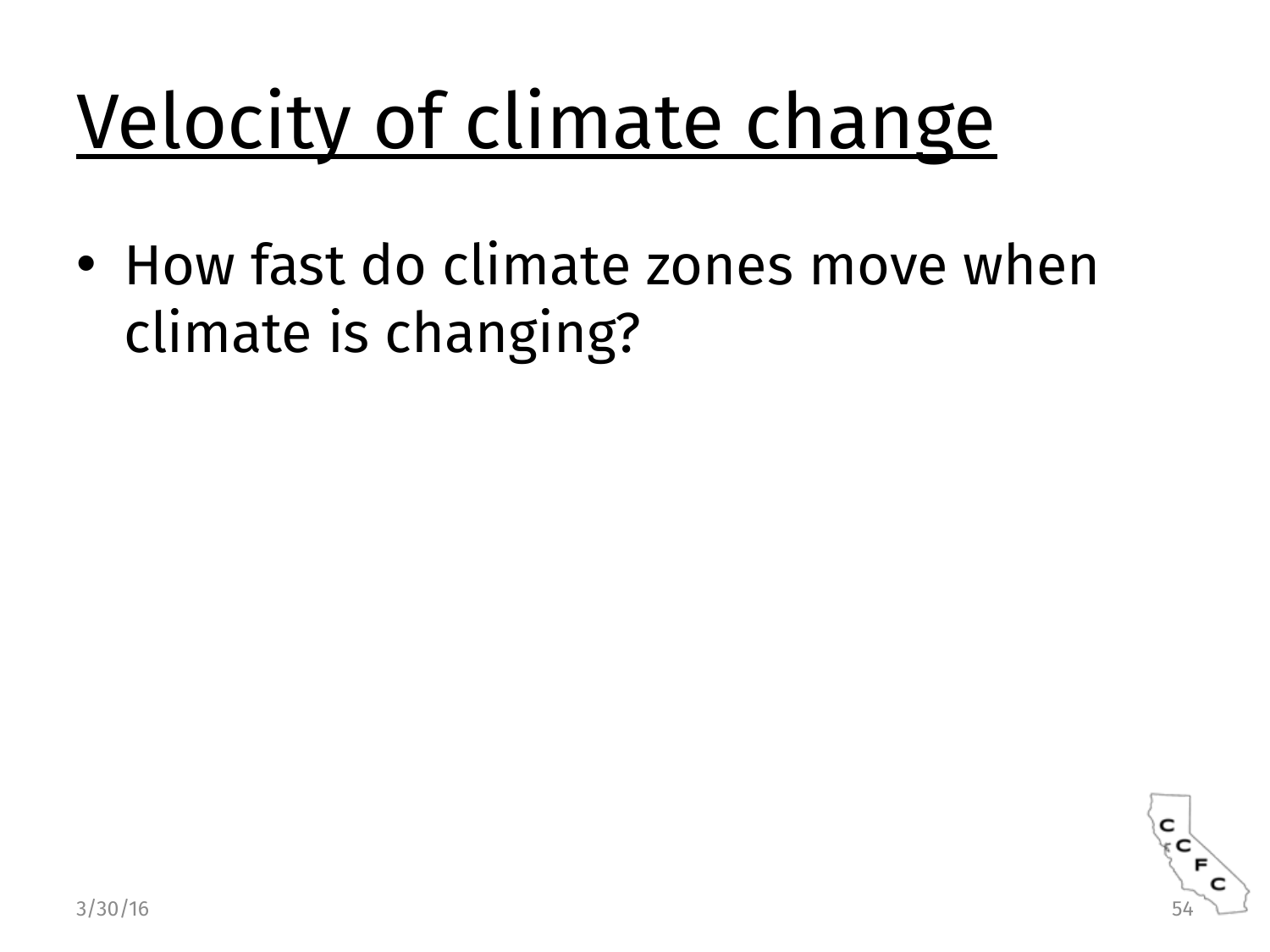

# Velocity of climate change
How fast do climate zones move when climate is changing?
3/30/16
54